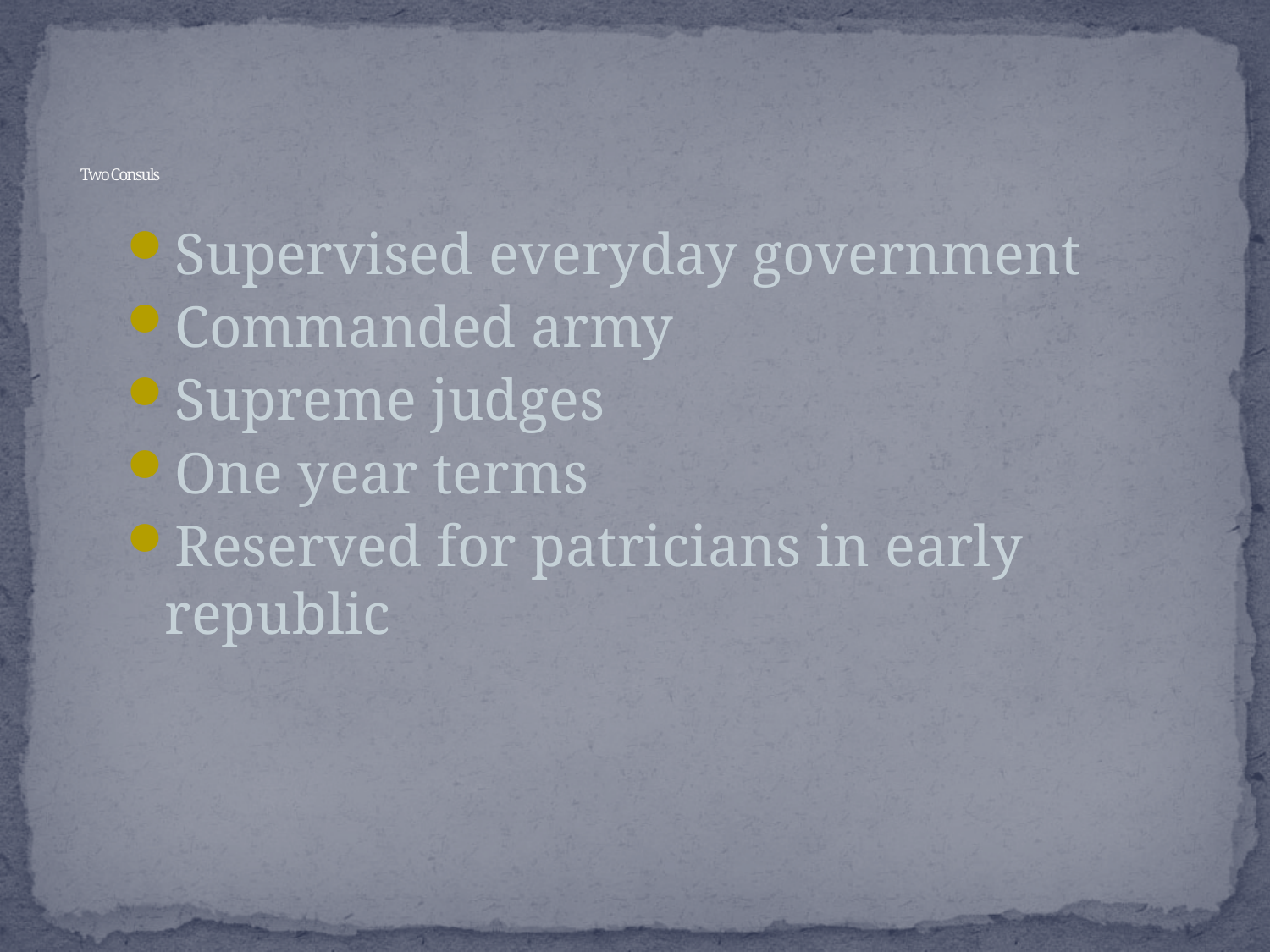

# Two Consuls
Supervised everyday government
Commanded army
Supreme judges
One year terms
Reserved for patricians in early republic